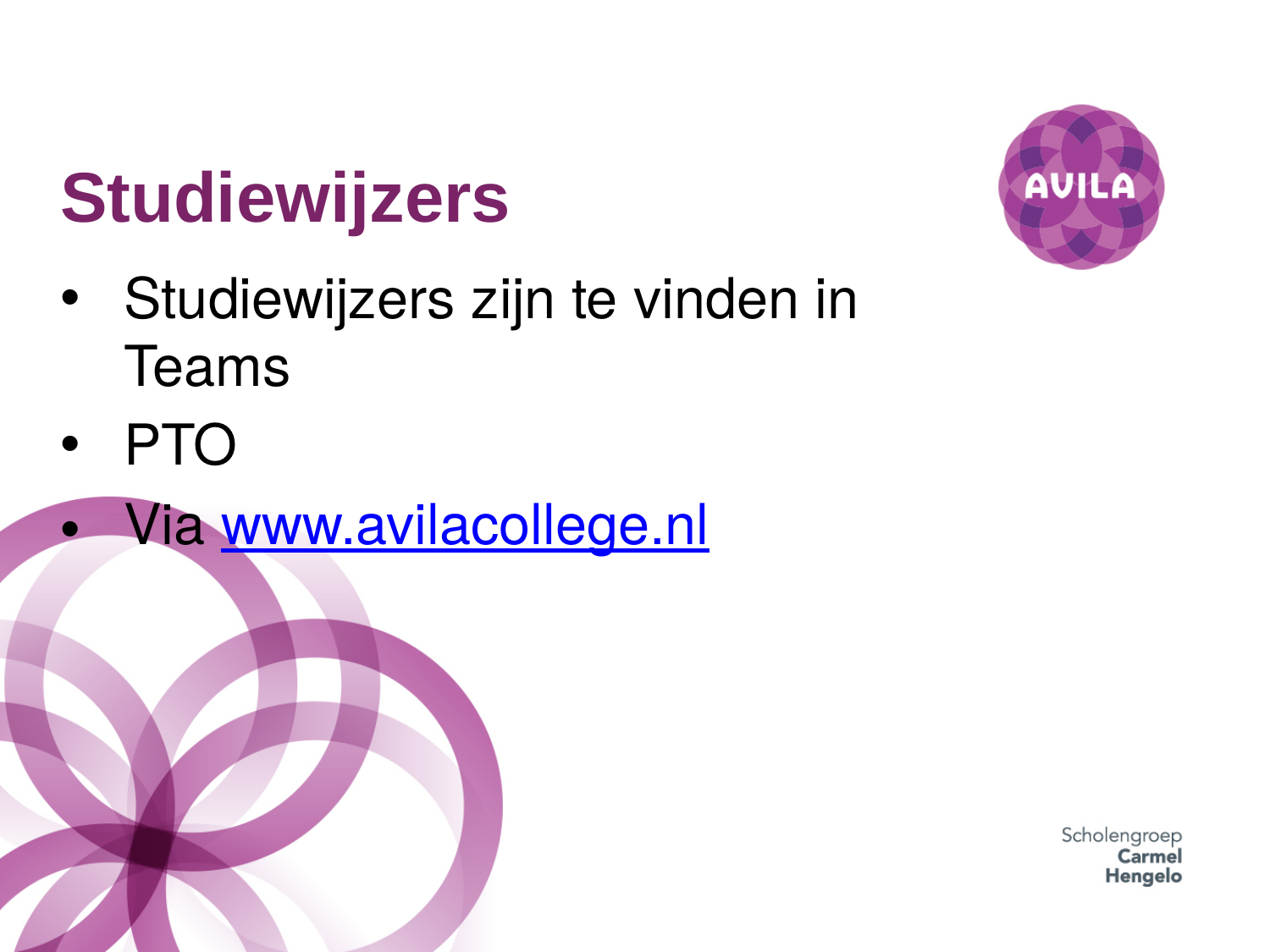

# Studiewijzers
Studiewijzers zijn te vinden in Teams
PTO
Via www.avilacollege.nl